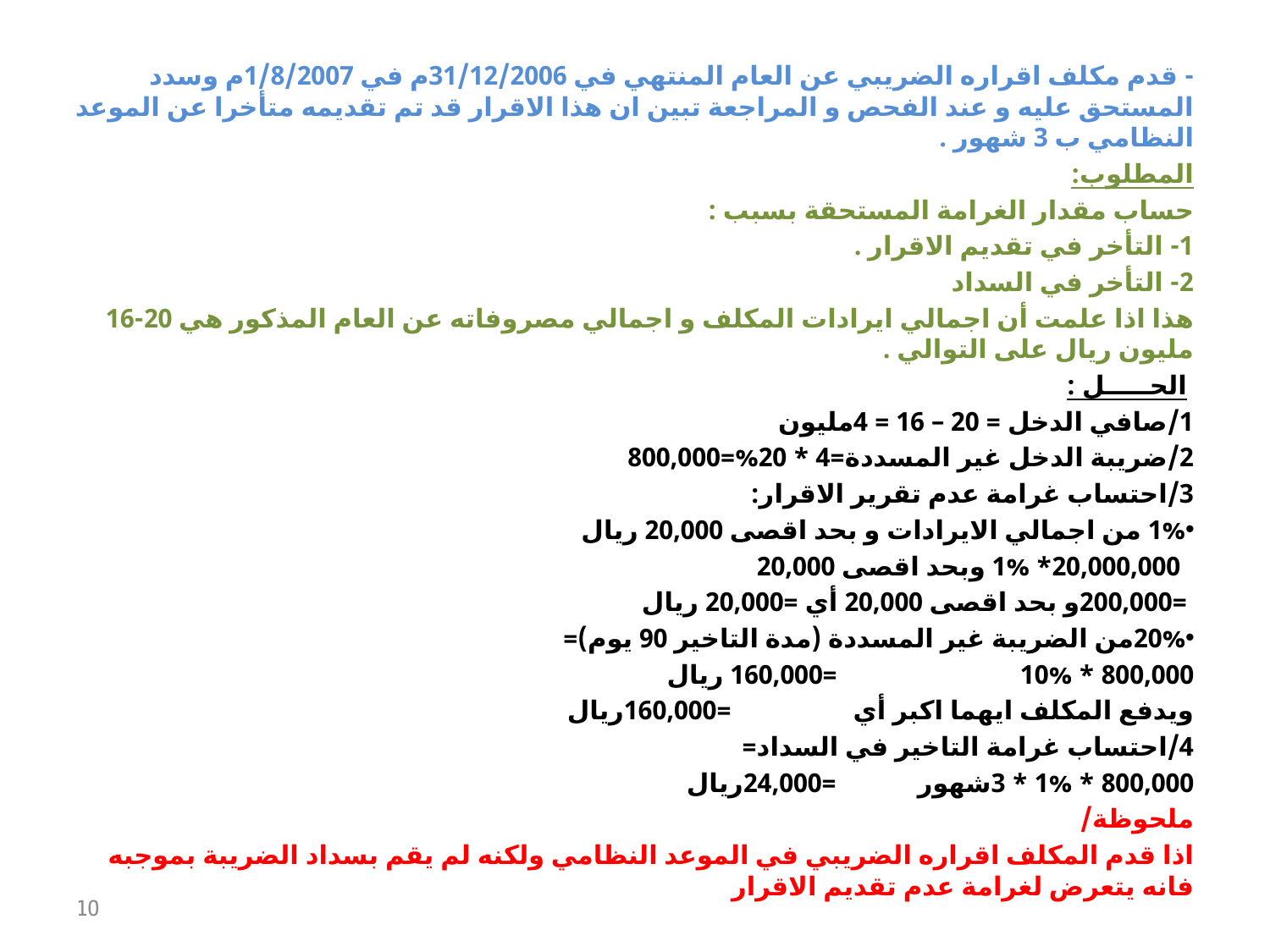

- قدم مكلف اقراره الضريبي عن العام المنتهي في 31/12/2006م في 1/8/2007م وسدد المستحق عليه و عند الفحص و المراجعة تبين ان هذا الاقرار قد تم تقديمه متأخرا عن الموعد النظامي ب 3 شهور .
المطلوب:
حساب مقدار الغرامة المستحقة بسبب :
1- التأخر في تقديم الاقرار .
2- التأخر في السداد
هذا اذا علمت أن اجمالي ايرادات المكلف و اجمالي مصروفاته عن العام المذكور هي 20-16 مليون ريال على التوالي .
 الحـــــل :
1/صافي الدخل = 20 – 16 = 4مليون
2/ضريبة الدخل غير المسددة=4 * 20%=800,000
3/احتساب غرامة عدم تقرير الاقرار:
1% من اجمالي الايرادات و بحد اقصى 20,000 ريال
  20,000,000* 1% وبحد اقصى 20,000
 =200,000و بحد اقصى 20,000 أي =20,000 ريال
20%من الضريبة غير المسددة (مدة التاخير 90 يوم)=
800,000 * 10%                           =160,000 ريال
ويدفع المكلف ايهما اكبر أي                  =160,000ريال
4/احتساب غرامة التاخير في السداد=
800,000 * 1% * 3شهور            =24,000ريال
ملحوظة/
اذا قدم المكلف اقراره الضريبي في الموعد النظامي ولكنه لم يقم بسداد الضريبة بموجبه فانه يتعرض لغرامة عدم تقديم الاقرار
10